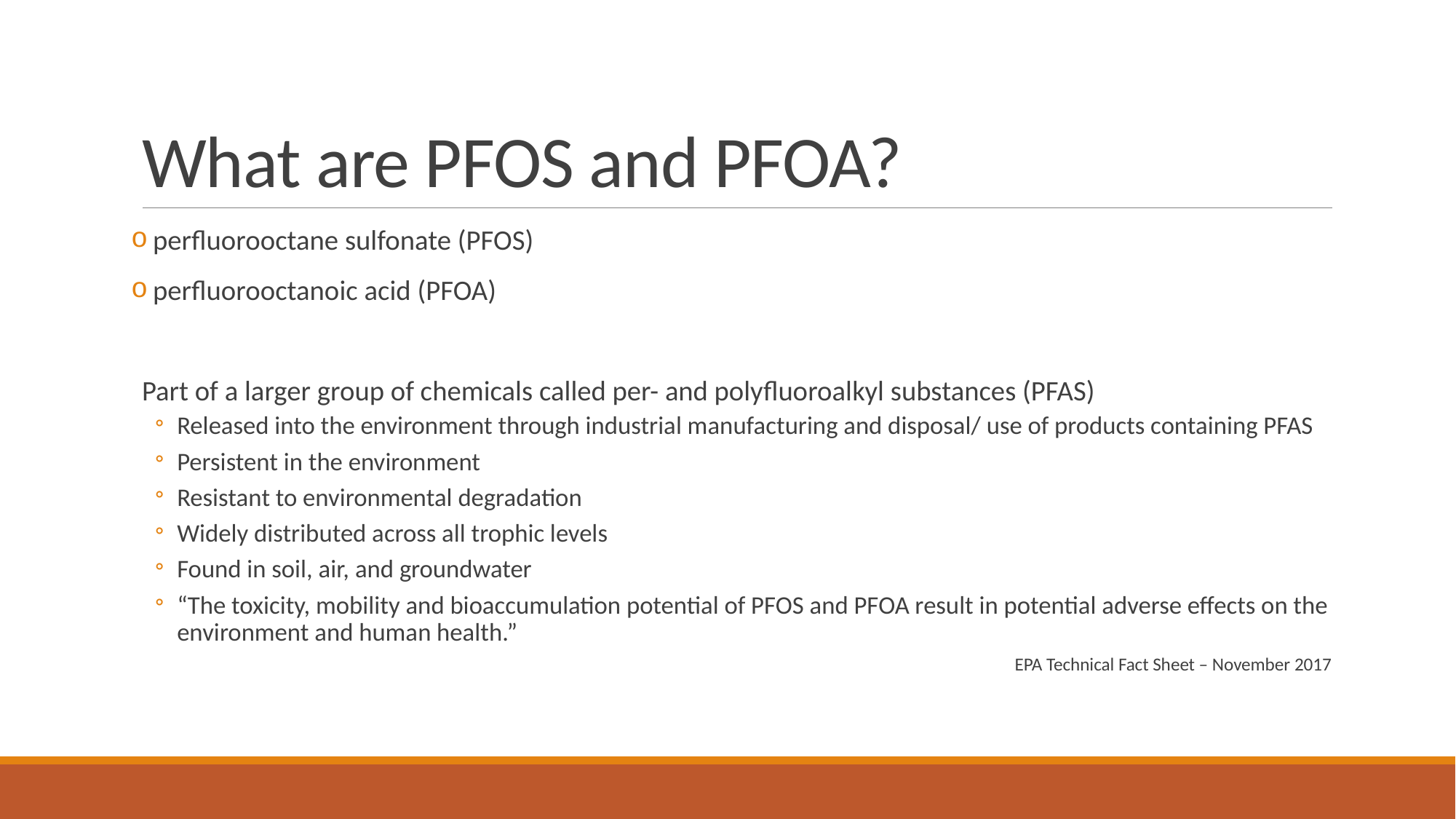

# What are PFOS and PFOA?
 perfluorooctane sulfonate (PFOS)
 perfluorooctanoic acid (PFOA)

Part of a larger group of chemicals called per- and polyfluoroalkyl substances (PFAS)
Released into the environment through industrial manufacturing and disposal/ use of products containing PFAS
Persistent in the environment
Resistant to environmental degradation
Widely distributed across all trophic levels
Found in soil, air, and groundwater
“The toxicity, mobility and bioaccumulation potential of PFOS and PFOA result in potential adverse effects on the environment and human health.”
EPA Technical Fact Sheet – November 2017